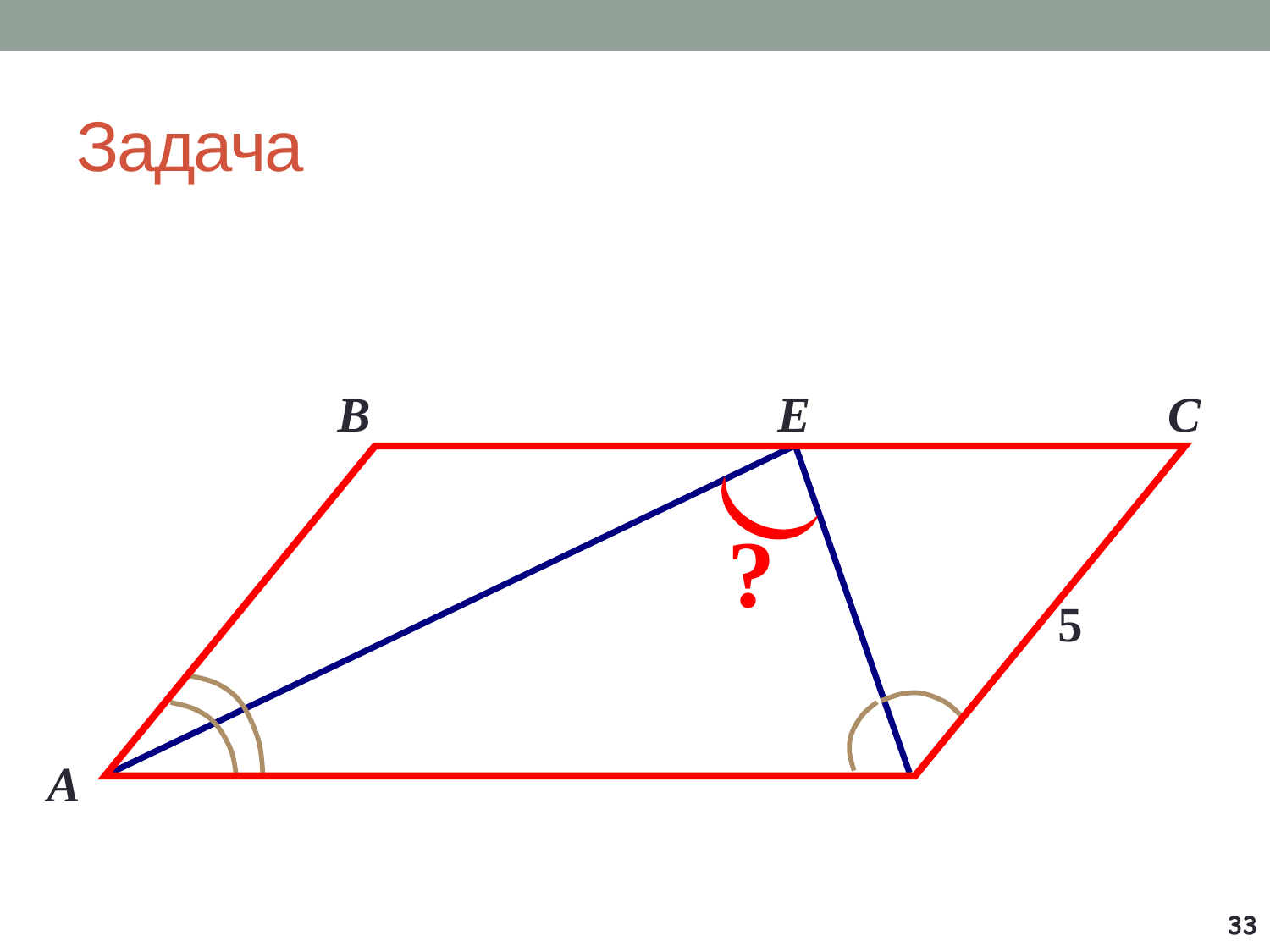

# Задача
B
E
C

?
5

А